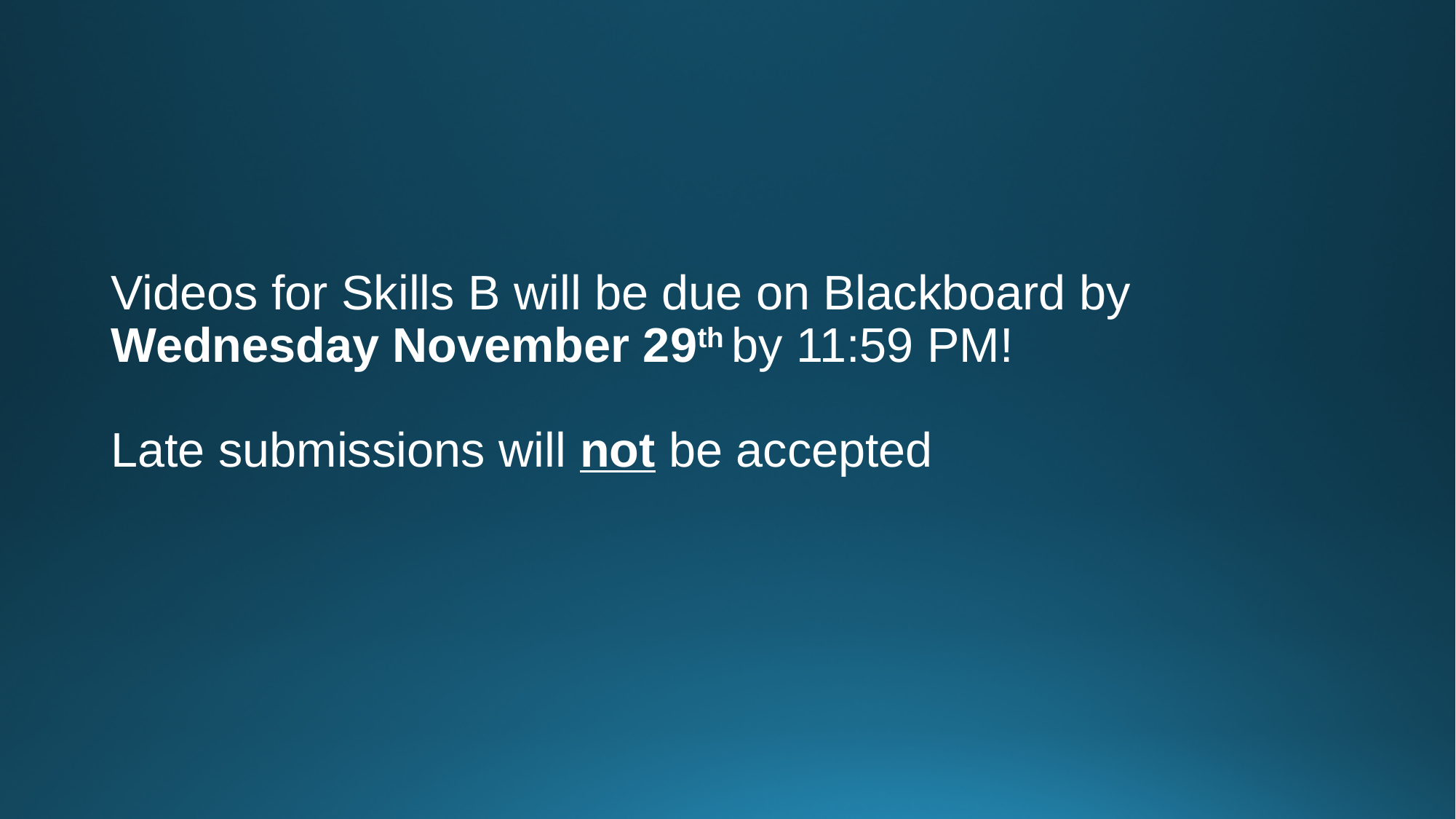

# Videos for Skills B will be due on Blackboard by Wednesday November 29th by 11:59 PM! Late submissions will not be accepted